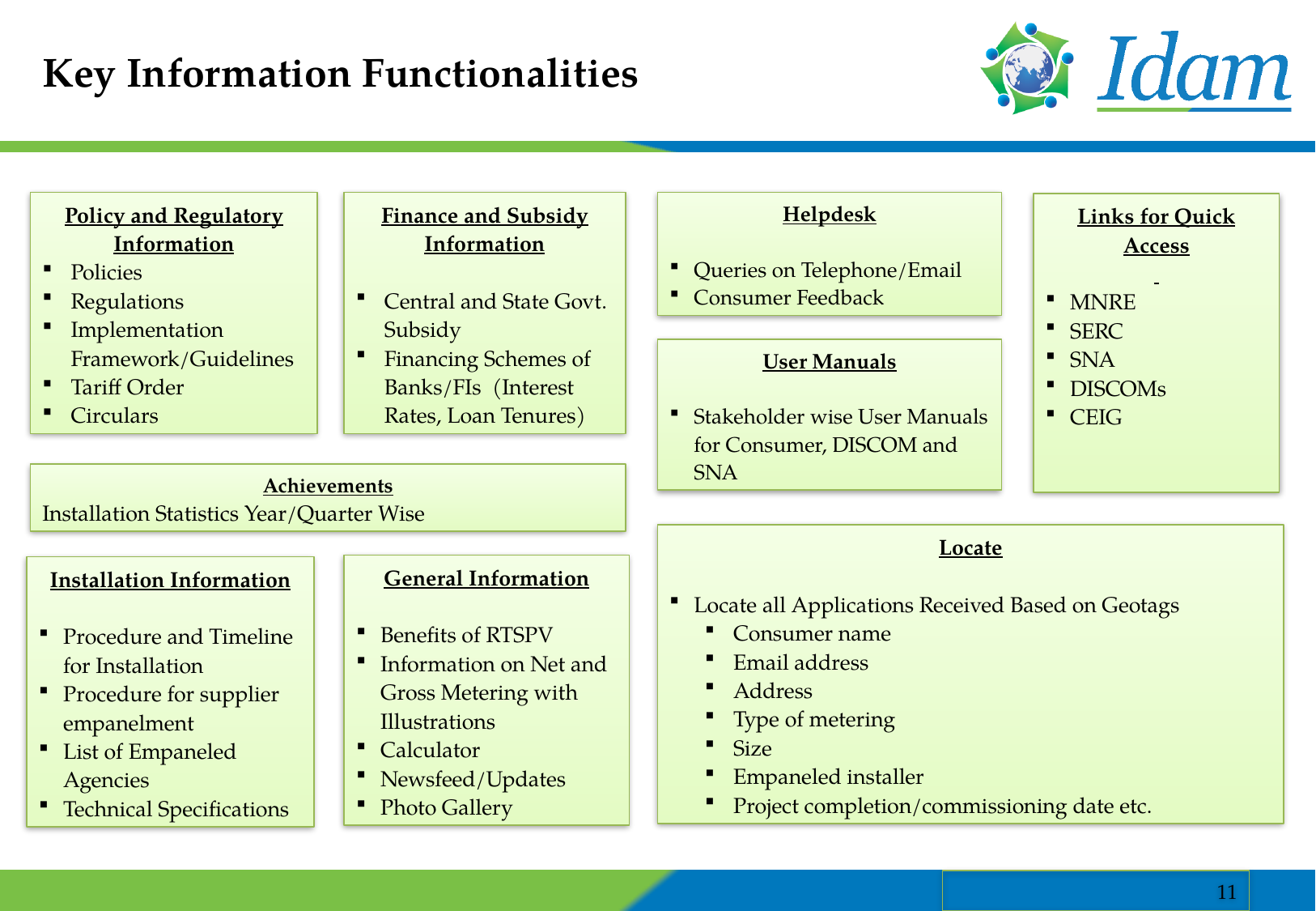

# Key Information Functionalities
Policy and Regulatory Information
Policies
Regulations
Implementation Framework/Guidelines
Tariff Order
Circulars
Finance and Subsidy Information

Central and State Govt. Subsidy
Financing Schemes of Banks/FIs  (Interest Rates, Loan Tenures)
Helpdesk

Queries on Telephone/Email
Consumer Feedback
Links for Quick Access

MNRE
SERC
SNA
DISCOMs
CEIG

User Manuals

Stakeholder wise User Manuals for Consumer, DISCOM and SNA
Achievements
Installation Statistics Year/Quarter Wise
Locate

Locate all Applications Received Based on Geotags
Consumer name
Email address
Address
Type of metering
Size
Empaneled installer
Project completion/commissioning date etc.
General Information

Benefits of RTSPV
Information on Net and Gross Metering with Illustrations
Calculator
Newsfeed/Updates
Photo Gallery
Installation Information

Procedure and Timeline for Installation
Procedure for supplier empanelment
List of Empaneled Agencies
Technical Specifications
11